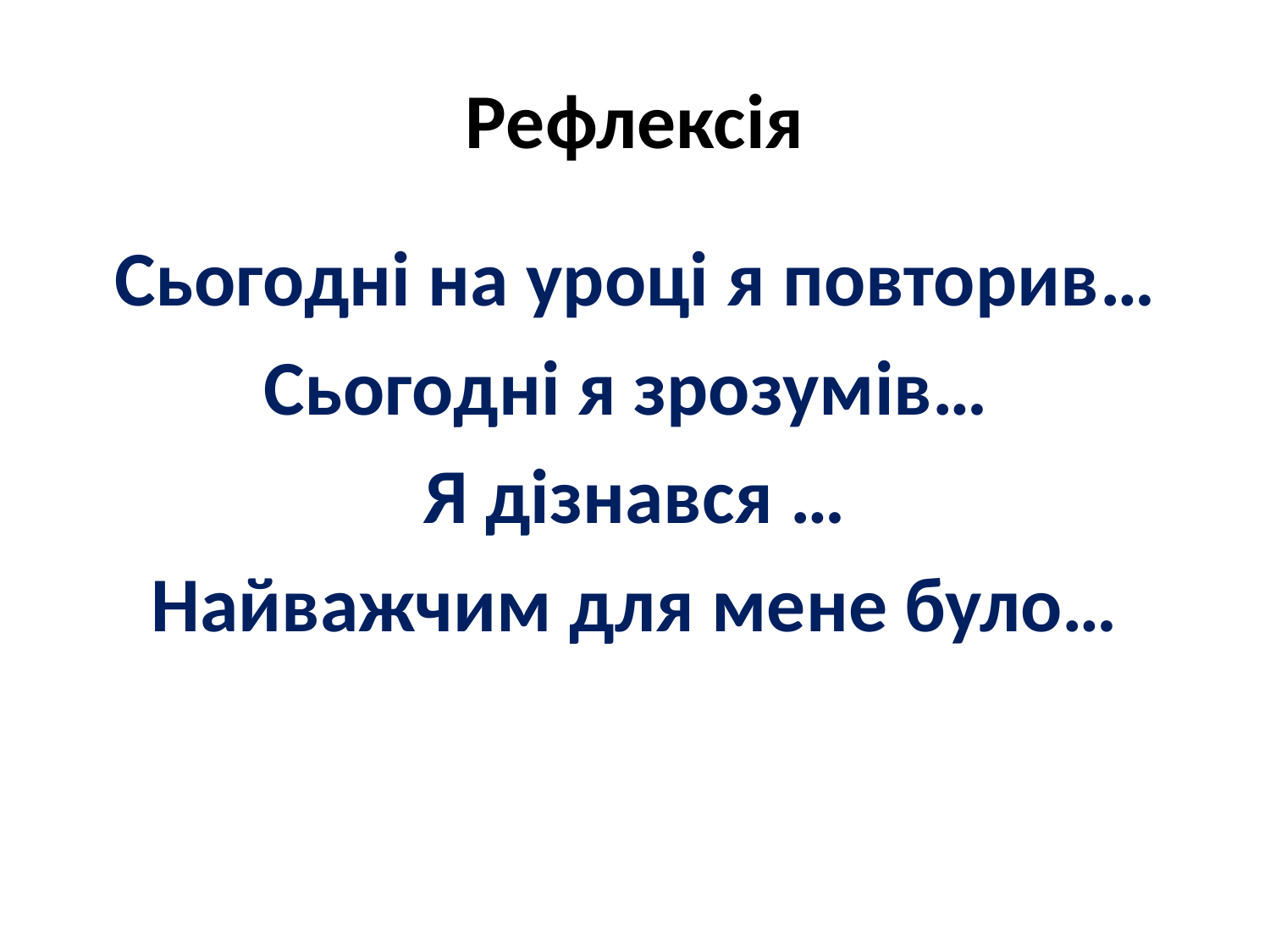

# Рефлексія
Сьогодні на уроці я повторив…
Сьогодні я зрозумів…
Я дізнався …
Найважчим для мене було…